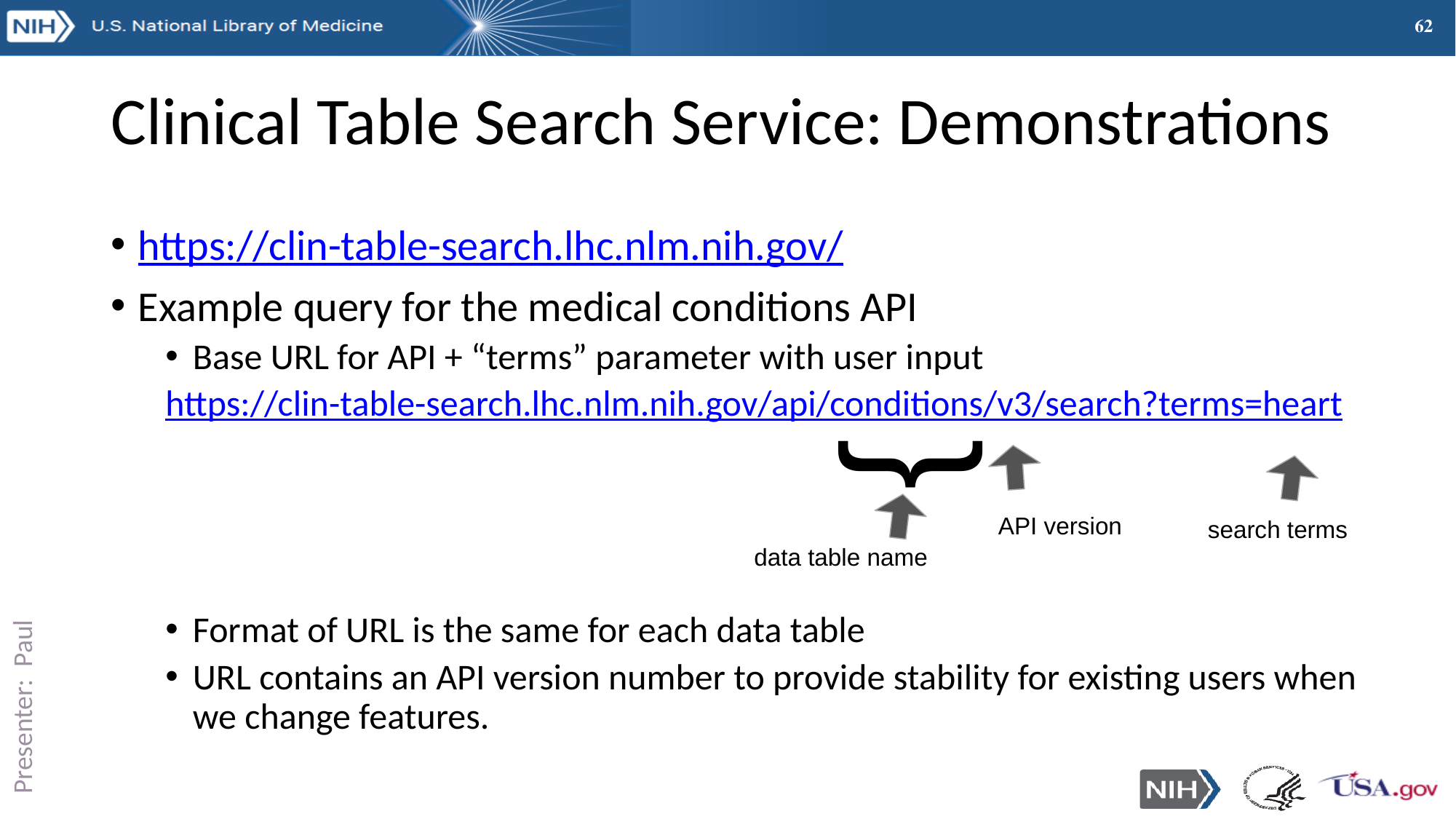

# Clinical Table Search Service: Demonstrations
https://clin-table-search.lhc.nlm.nih.gov/
Example query for the medical conditions API
Base URL for API + “terms” parameter with user input
https://clin-table-search.lhc.nlm.nih.gov/api/conditions/v3/search?terms=heart

Format of URL is the same for each data table
URL contains an API version number to provide stability for existing users when we change features.

{

API version
search terms
data table name
Presenter:  Paul